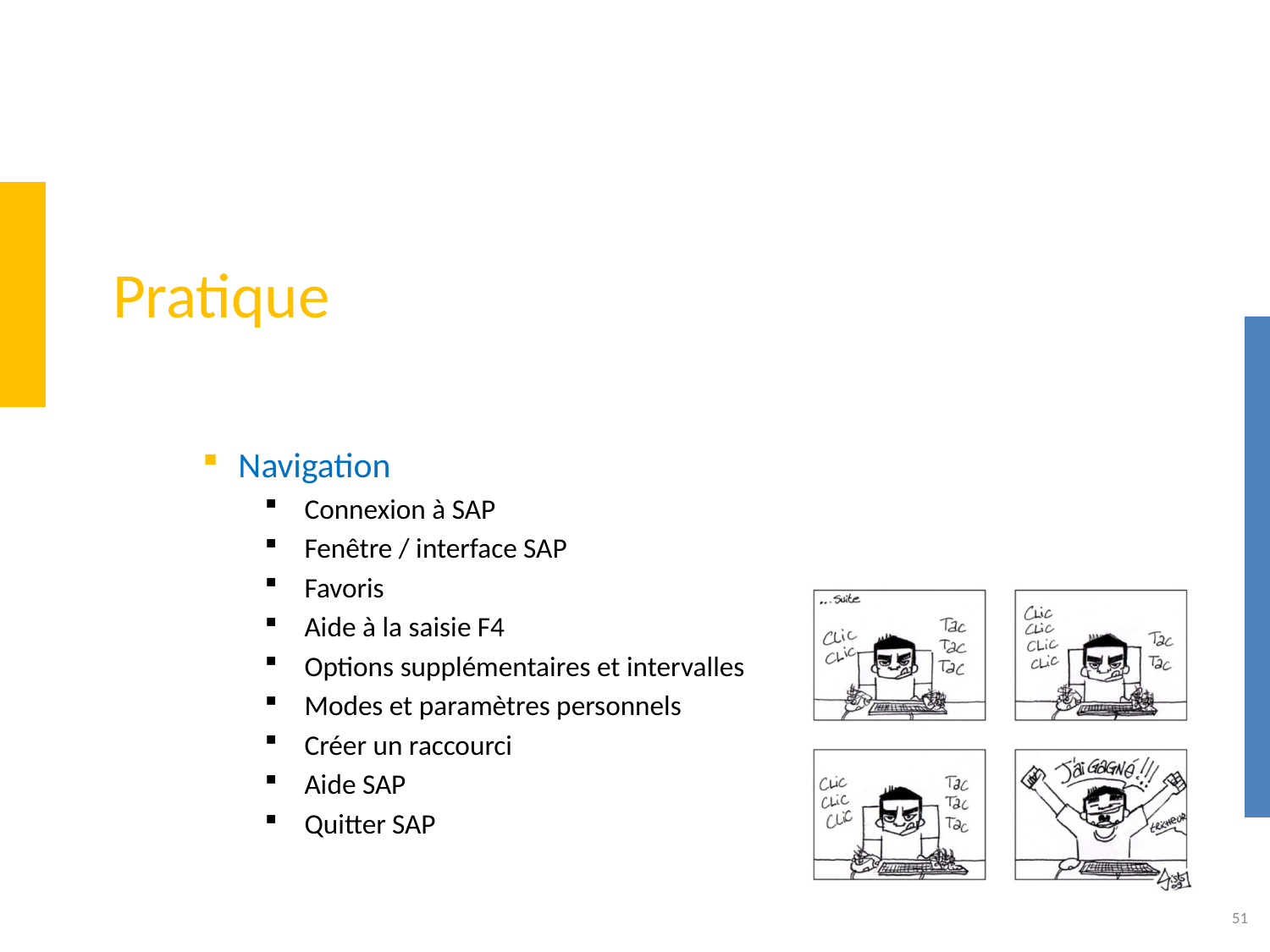

# Pratique
Navigation
Connexion à SAP
Fenêtre / interface SAP
Favoris
Aide à la saisie F4
Options supplémentaires et intervalles
Modes et paramètres personnels
Créer un raccourci
Aide SAP
Quitter SAP
51